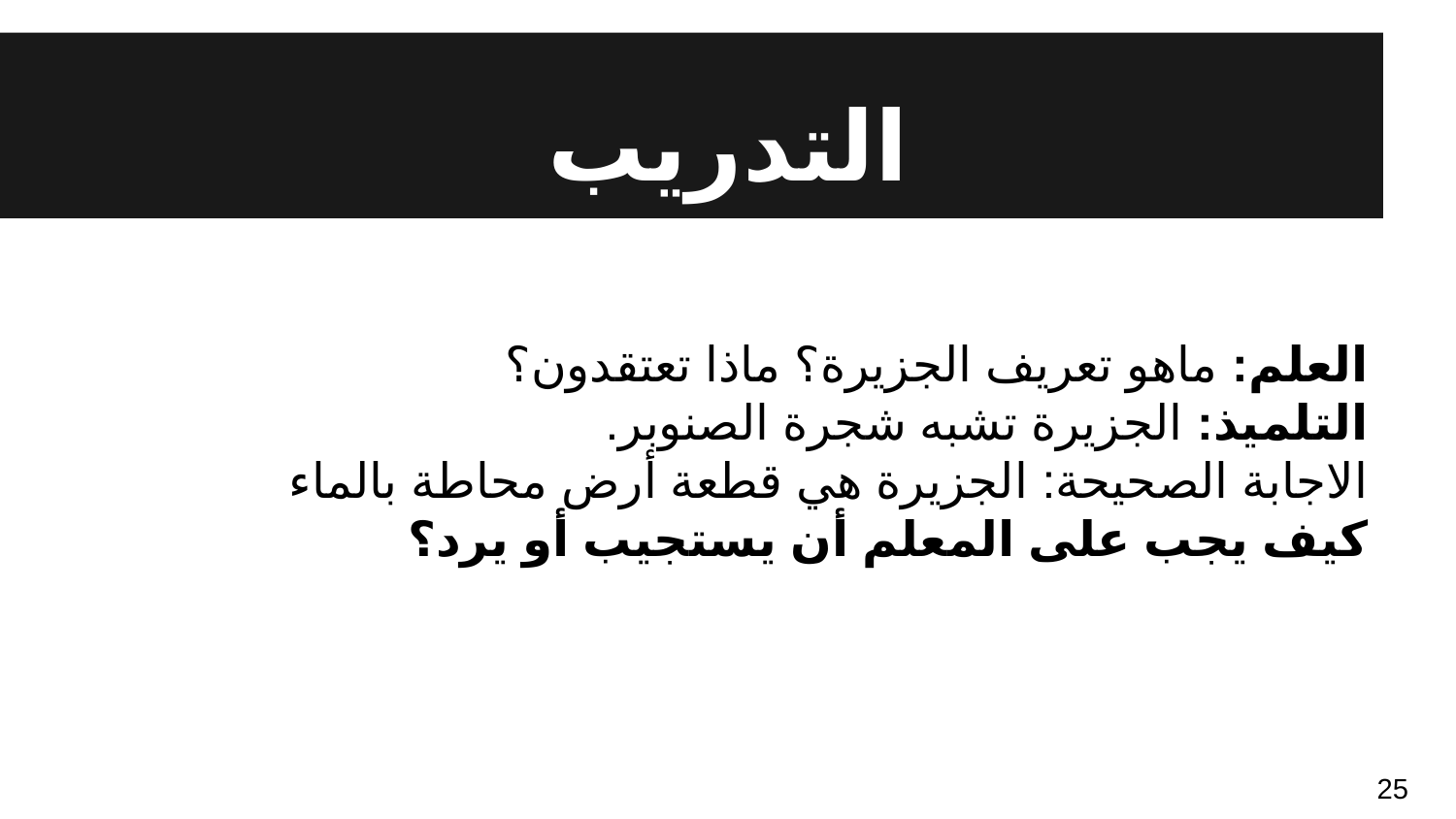

# التدريب
العلم: ماهو تعريف الجزيرة؟ ماذا تعتقدون؟
التلميذ: الجزيرة تشبه شجرة الصنوبر.
الاجابة الصحيحة: الجزيرة هي قطعة أرض محاطة بالماء
كيف يجب على المعلم أن يستجيب أو يرد؟

25